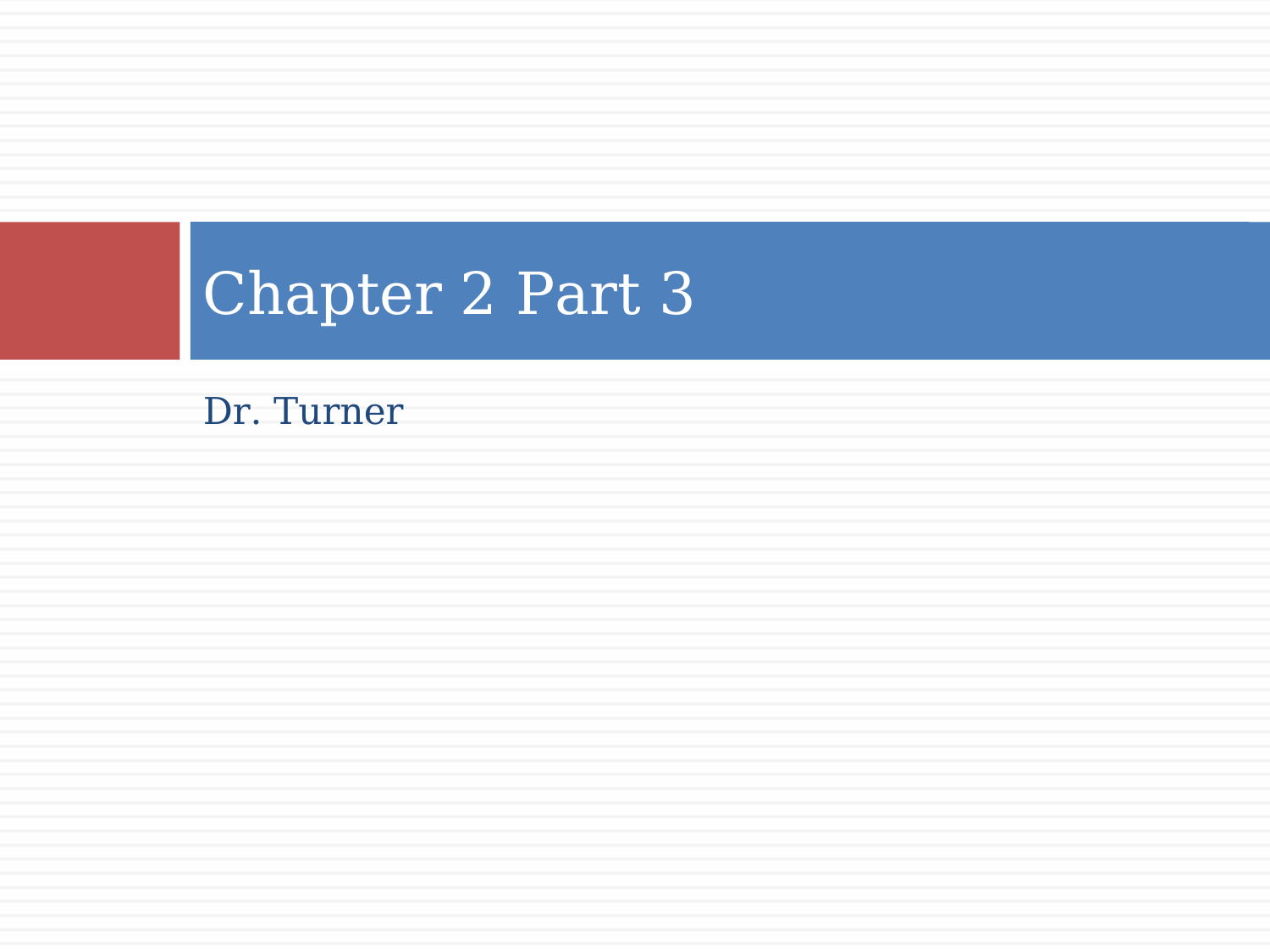

# Chapter 2 Part 3
Dr. Turner